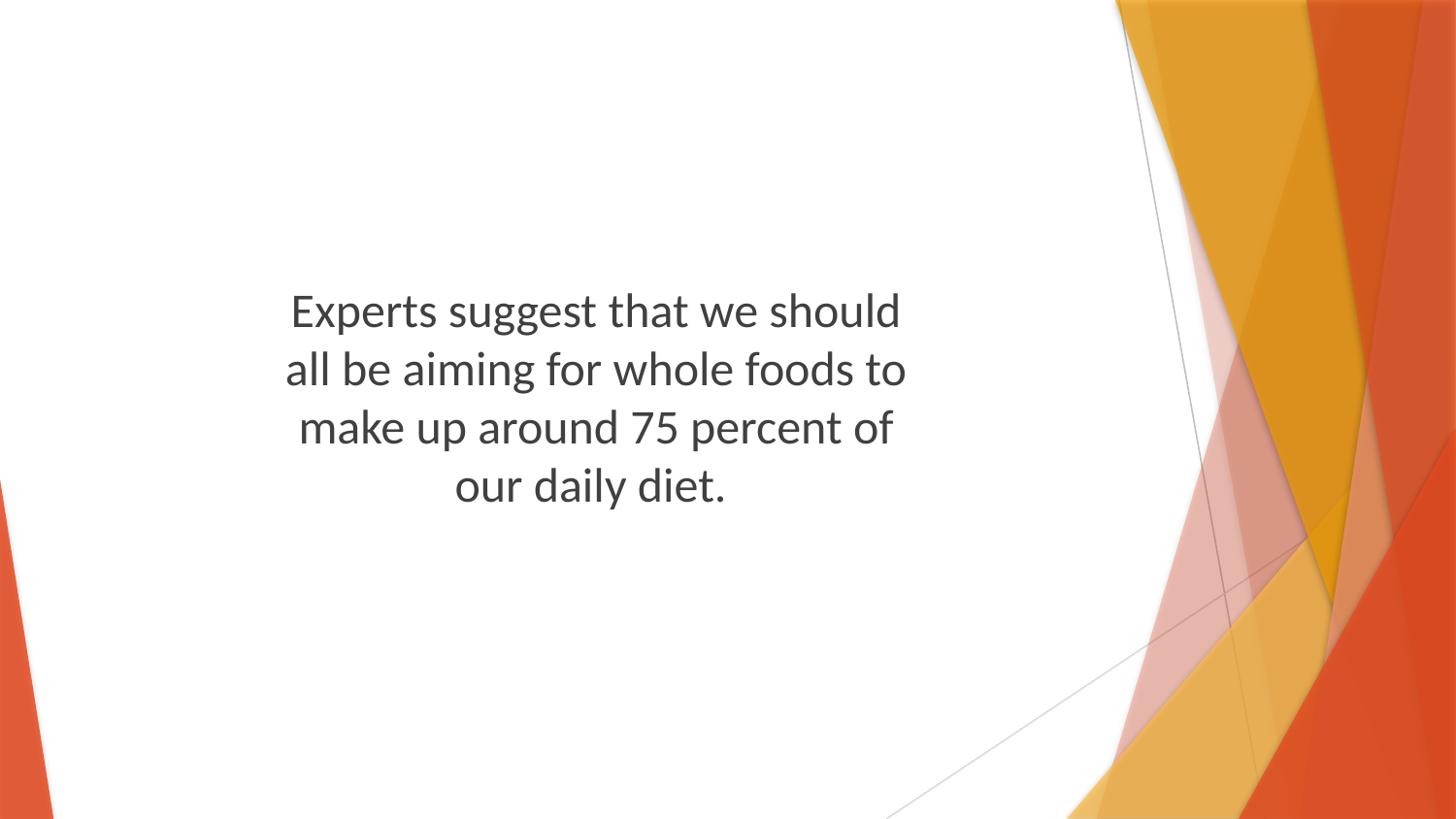

Experts suggest that we should all be aiming for whole foods to make up around 75 percent of our daily diet.